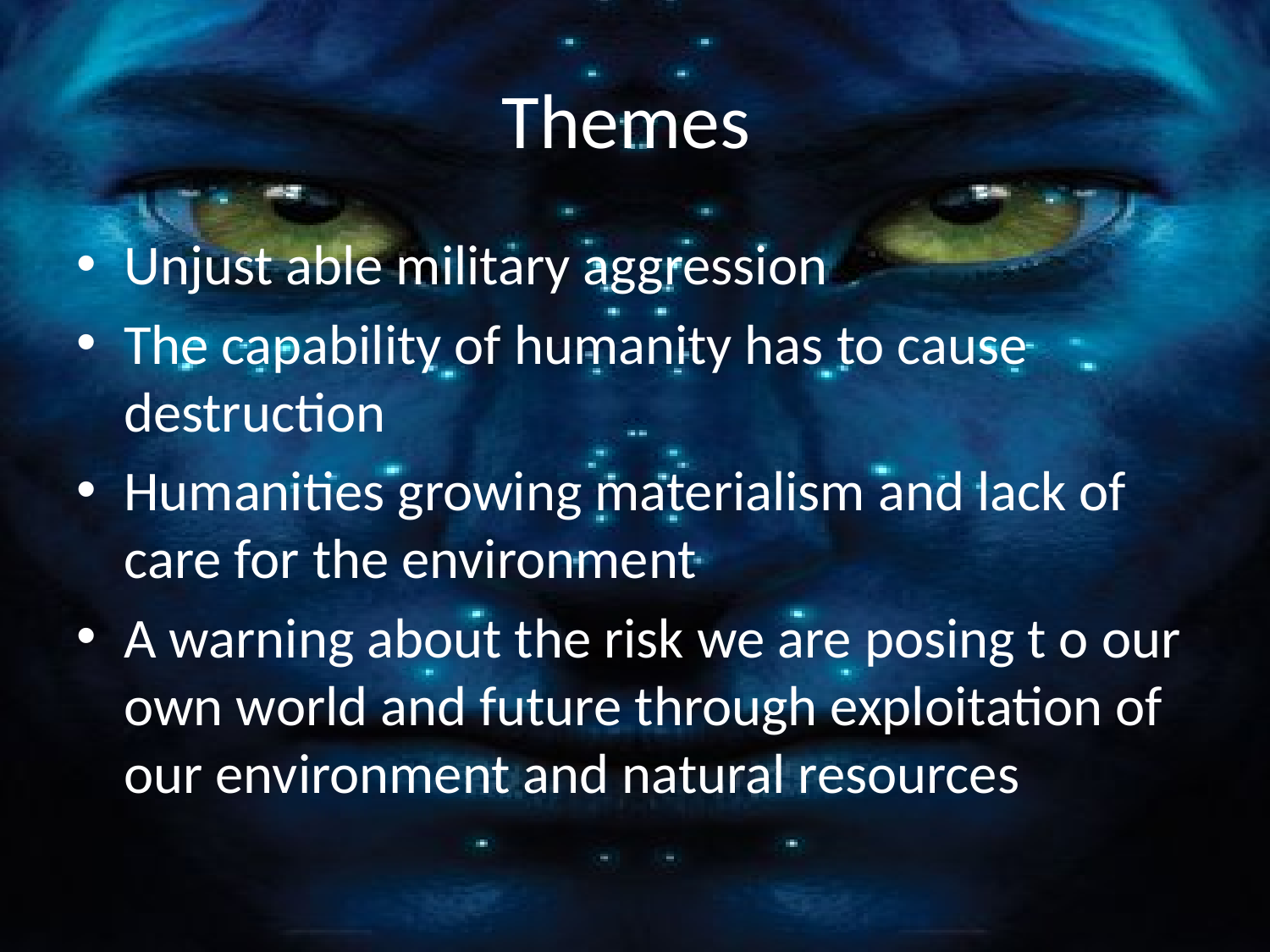

# Themes
Unjust able military aggression
The capability of humanity has to cause destruction
Humanities growing materialism and lack of care for the environment
A warning about the risk we are posing t o our own world and future through exploitation of our environment and natural resources